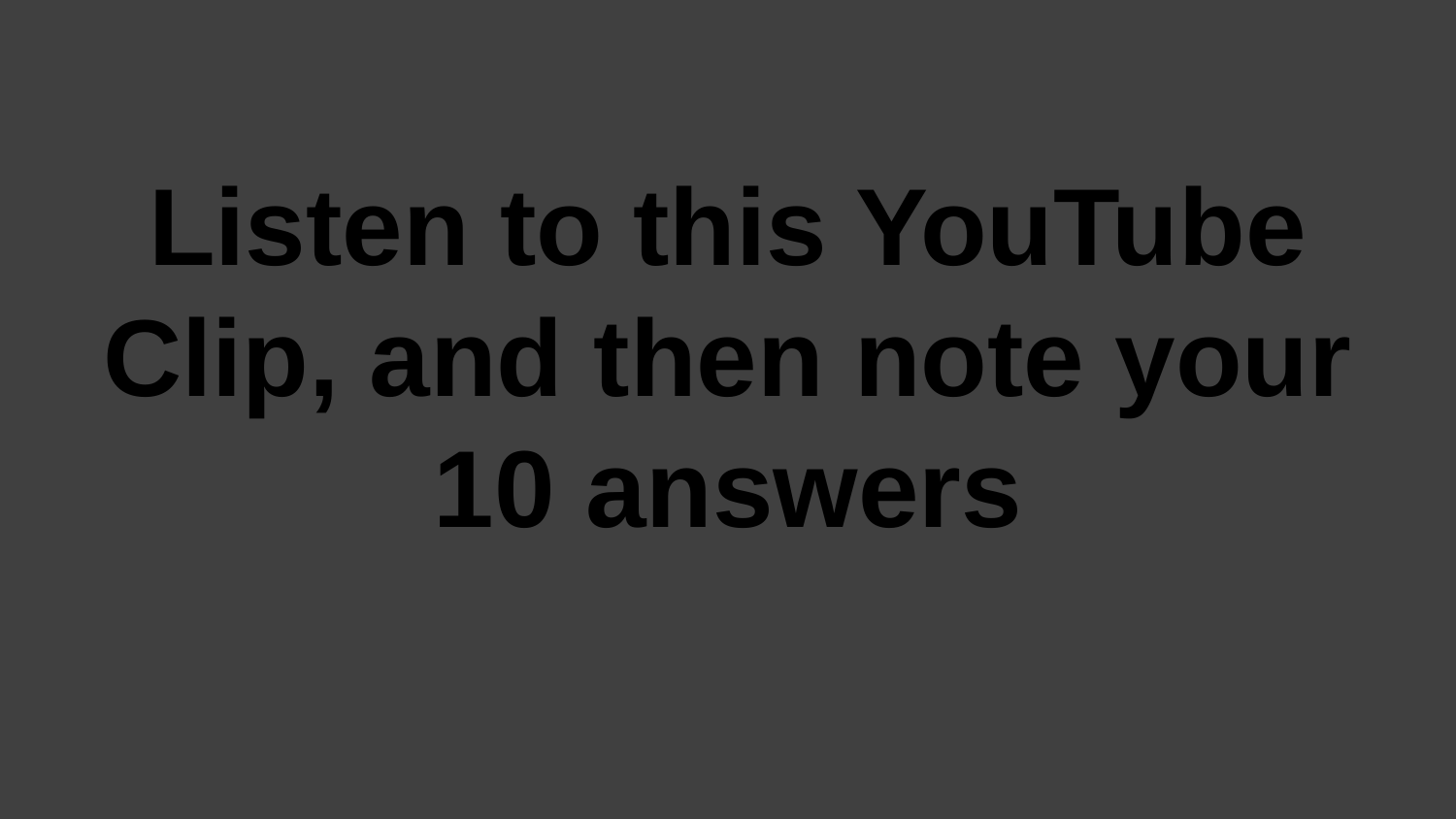

# Listen to this YouTube Clip, and then note your 10 answers